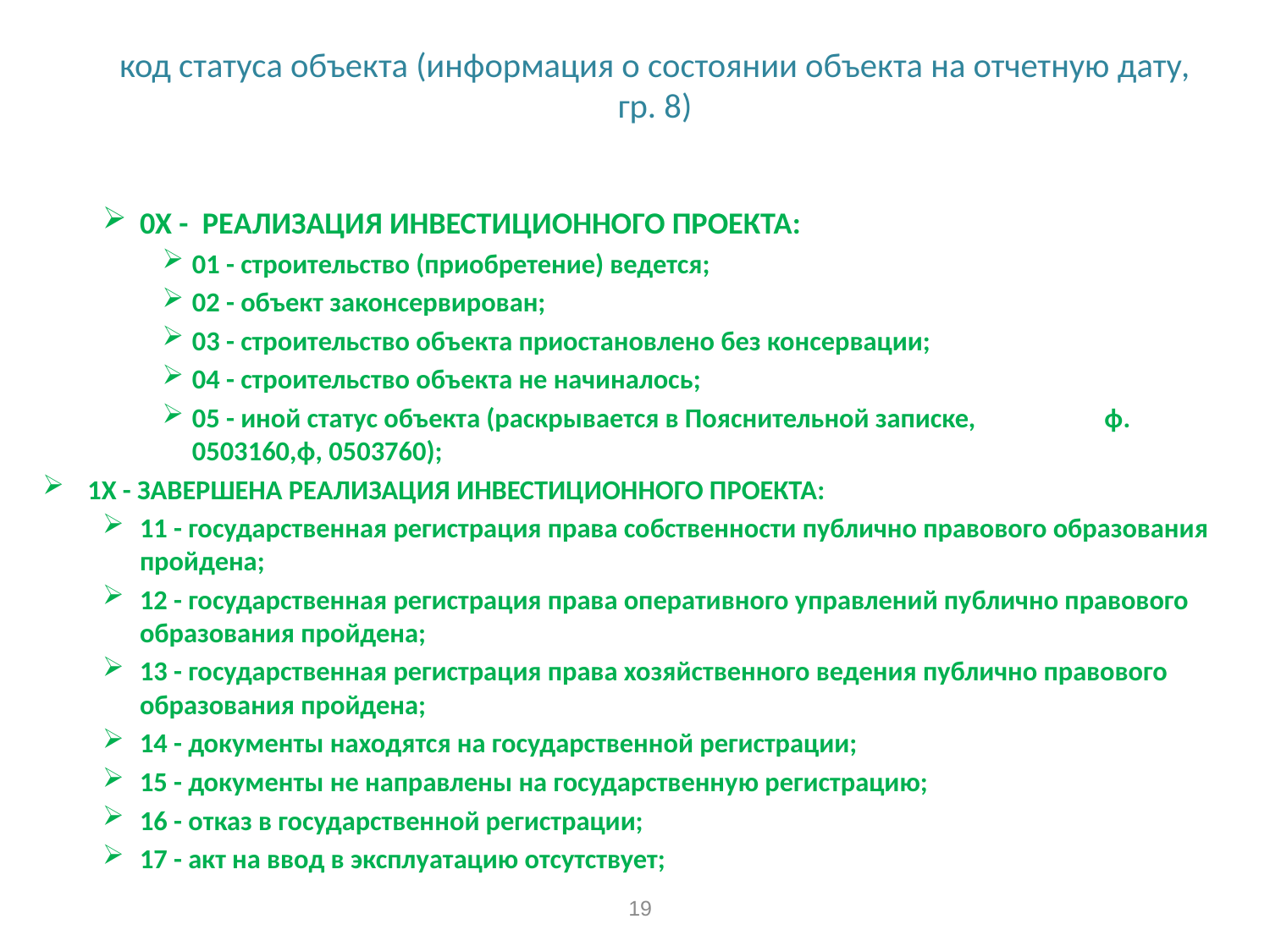

# код статуса объекта (информация о состоянии объекта на отчетную дату, гр. 8)

0Х -  РЕАЛИЗАЦИЯ ИНВЕСТИЦИОННОГО ПРОЕКТА:
01 - строительство (приобретение) ведется;
02 - объект законсервирован;
03 - строительство объекта приостановлено без консервации;
04 - строительство объекта не начиналось;
05 - иной статус объекта (раскрывается в Пояснительной записке,                     ф. 0503160,ф, 0503760);
1Х - ЗАВЕРШЕНА РЕАЛИЗАЦИЯ ИНВЕСТИЦИОННОГО ПРОЕКТА:
11 - государственная регистрация права собственности публично правового образования пройдена;
12 - государственная регистрация права оперативного управлений публично правового образования пройдена;
13 - государственная регистрация права хозяйственного ведения публично правового образования пройдена;
14 - документы находятся на государственной регистрации;
15 - документы не направлены на государственную регистрацию;
16 - отказ в государственной регистрации;
17 - акт на ввод в эксплуатацию отсутствует;

19